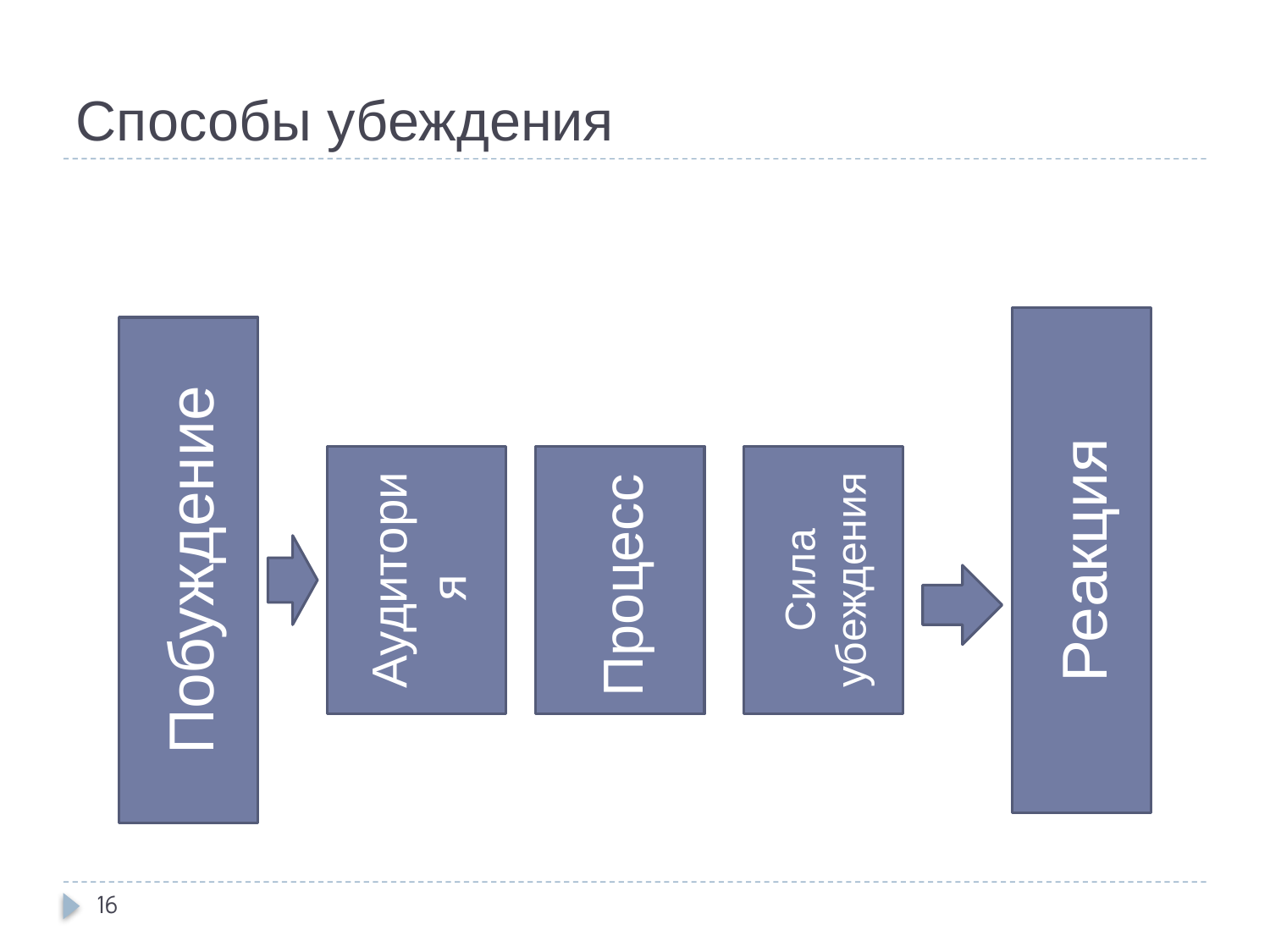

# Способы убеждения

Реакция
Побуждение
Аудитория
Процесс
Сила
убеждения

16